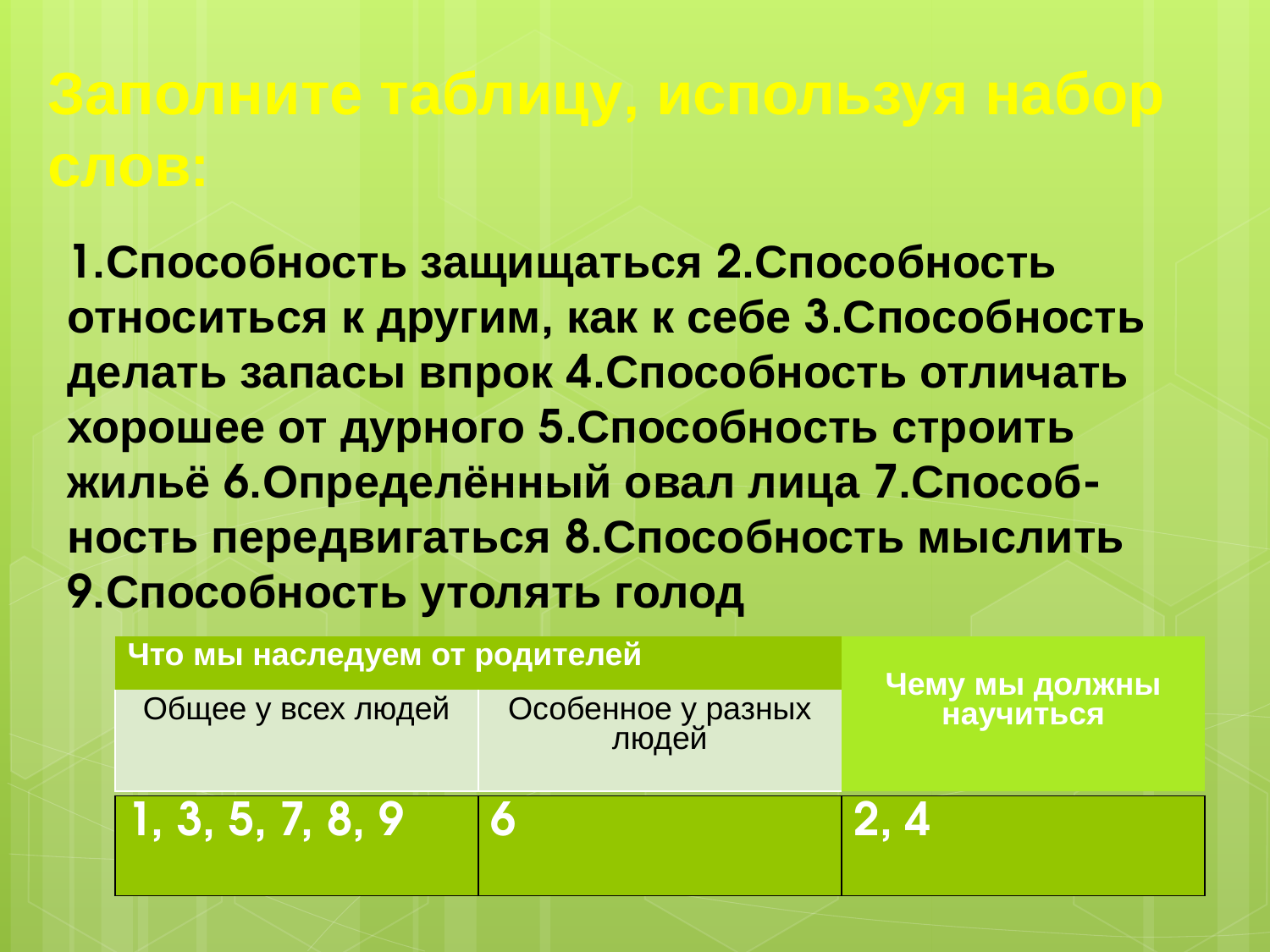

# Заполните таблицу, используя набор слов:
1.Способность защищаться 2.Способность относиться к другим, как к себе 3.Способность делать запасы впрок 4.Способность отличать хорошее от дурного 5.Способность строить жильё 6.Определённый овал лица 7.Способ-ность передвигаться 8.Способность мыслить 9.Способность утолять голод
| Что мы наследуем от родителей |  | Чему мы должны научиться |
| --- | --- | --- |
| Общее у всех людей | Особенное у разных людей |  |
| 1, 3, 5, 7, 8, 9 | 6 | 2, 4 |
| --- | --- | --- |